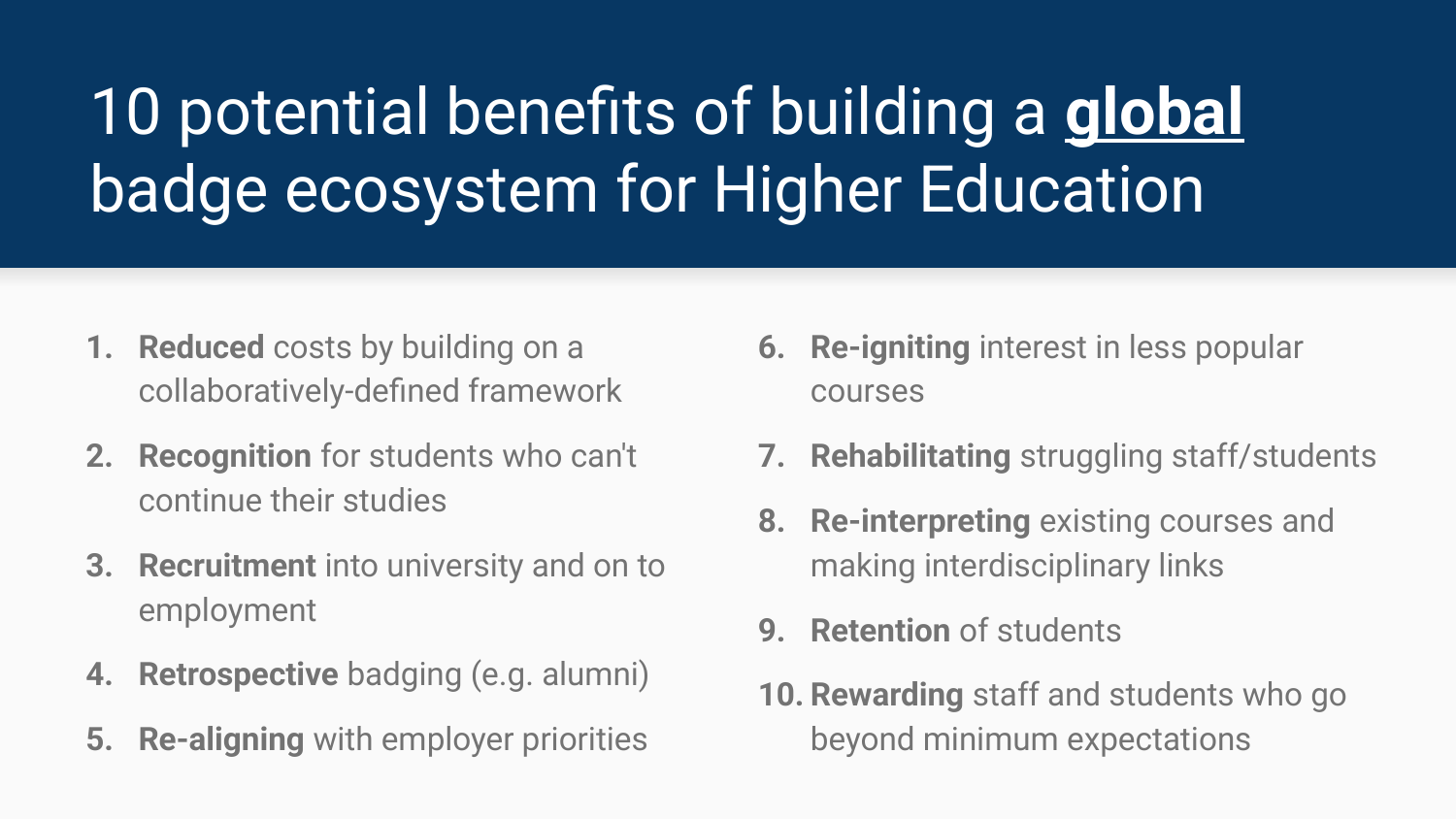

# 10 potential benefits of building a global badge ecosystem for Higher Education
Reduced costs by building on a collaboratively-defined framework
Recognition for students who can't continue their studies
Recruitment into university and on to employment
Retrospective badging (e.g. alumni)
Re-aligning with employer priorities
Re-igniting interest in less popular courses
Rehabilitating struggling staff/students
Re-interpreting existing courses and making interdisciplinary links
Retention of students
Rewarding staff and students who go beyond minimum expectations